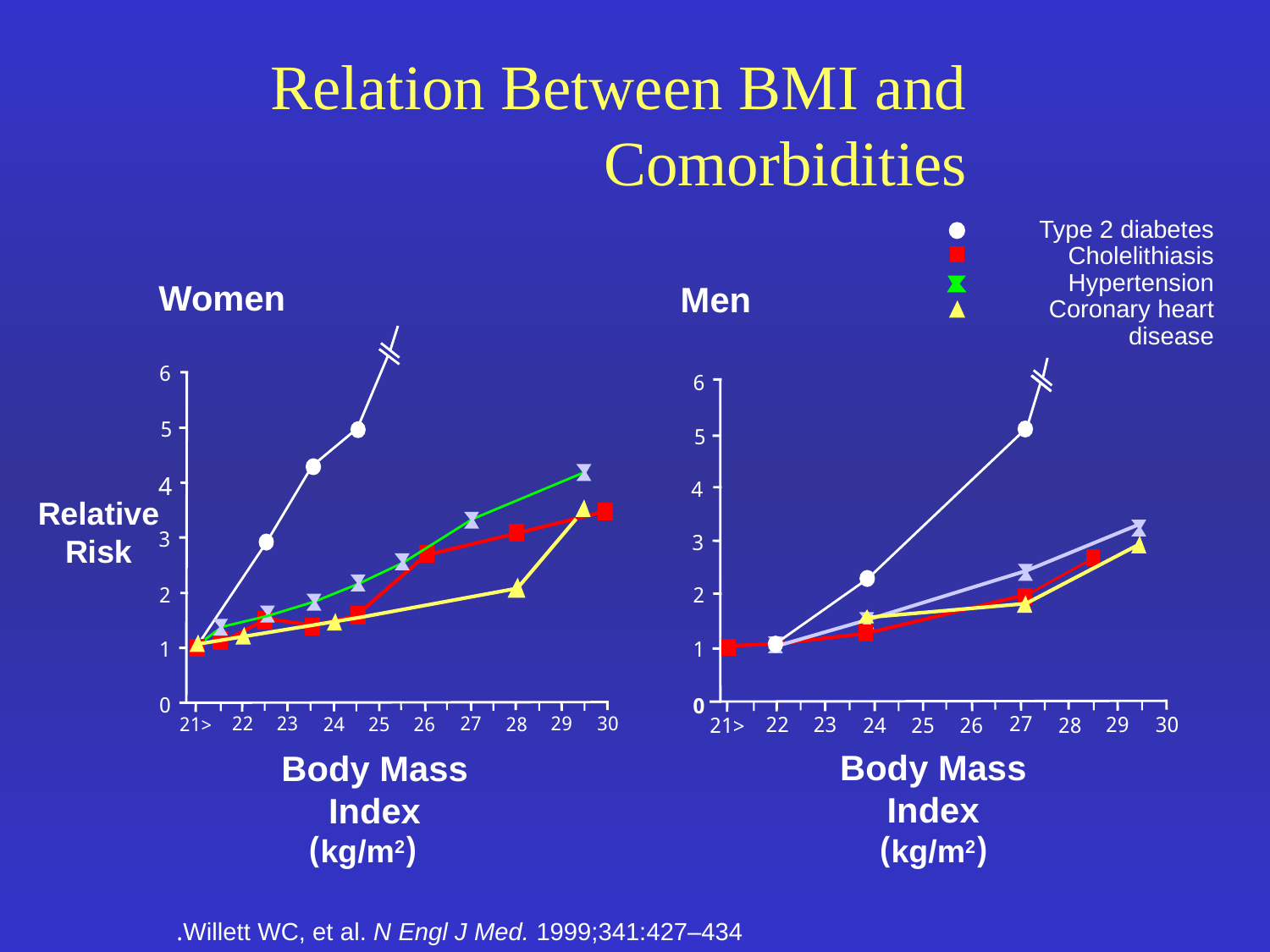

Relation Between BMI and Comorbidities
Type 2 diabetes
Cholelithiasis
Hypertension
Coronary heart disease

Women
Men

6

5

3

2

1

0

6

5

3

2

1

0

4

4

Relative Risk

27
22
23
29
30
<21
24
25
26
28

27
22
23
29
30
<21
24
25
26
28
Body Mass Index
Body Mass Index
(kg/m2)
(kg/m2)
Willett WC, et al. N Engl J Med. 1999;341:427–434.